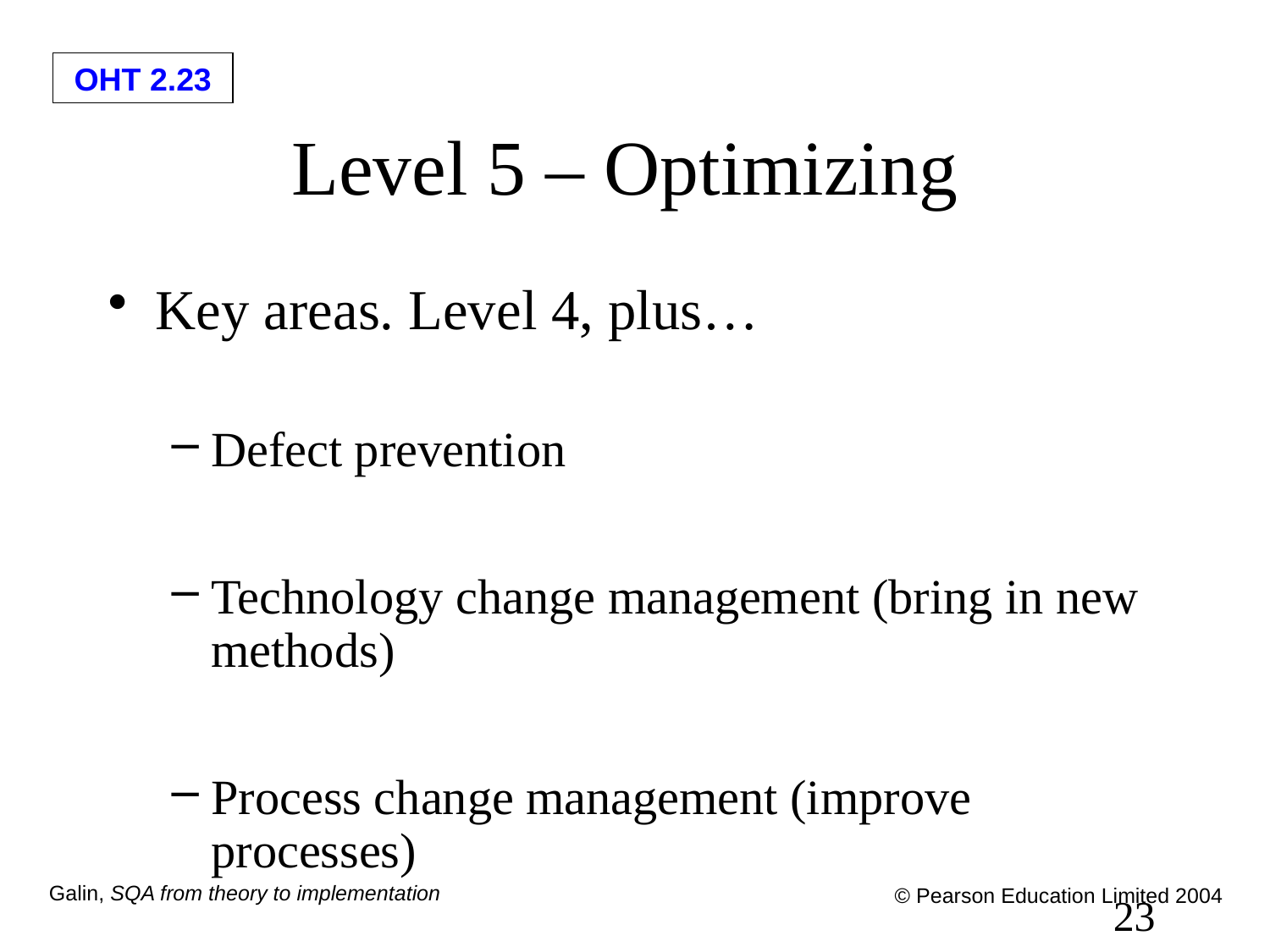

# Level 5 – Optimizing
Key areas. Level 4, plus…

Defect prevention

Technology change management (bring in new methods)

Process change management (improve processes)
23